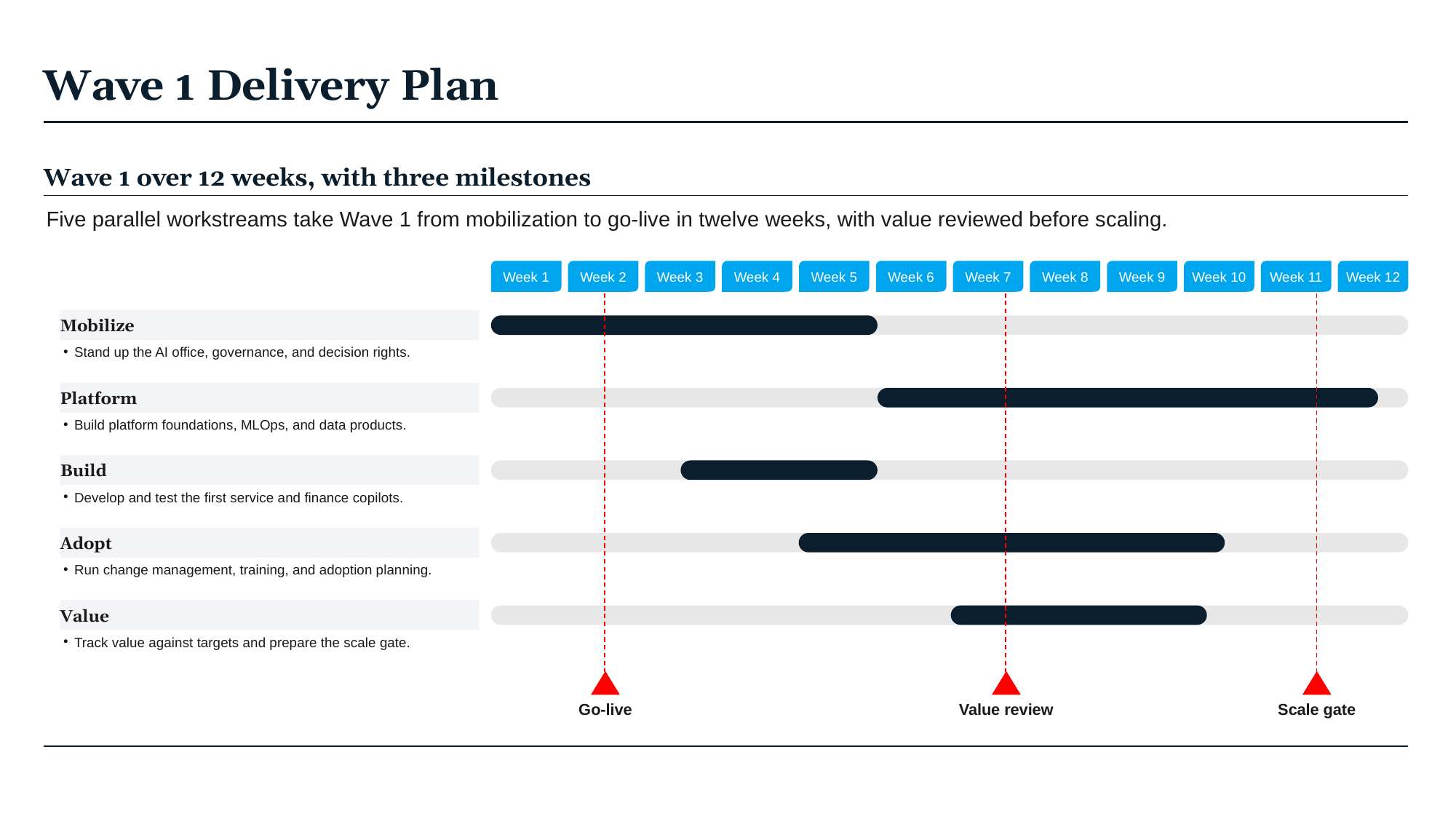

# Wave 1 Delivery Plan
Wave 1 over 12 weeks, with three milestones
Five parallel workstreams take Wave 1 from mobilization to go-live in twelve weeks, with value reviewed before scaling.
Week 1
Week 2
Week 3
Week 4
Week 5
Week 6
Week 7
Week 8
Week 9
Week 10
Week 11
Week 12

Mobilize
Stand up the AI office, governance, and decision rights.
Platform
Build platform foundations, MLOps, and data products.
Build
Develop and test the first service and finance copilots.
Adopt
Run change management, training, and adoption planning.
Value
Track value against targets and prepare the scale gate.

Go-live
Value review
Scale gate